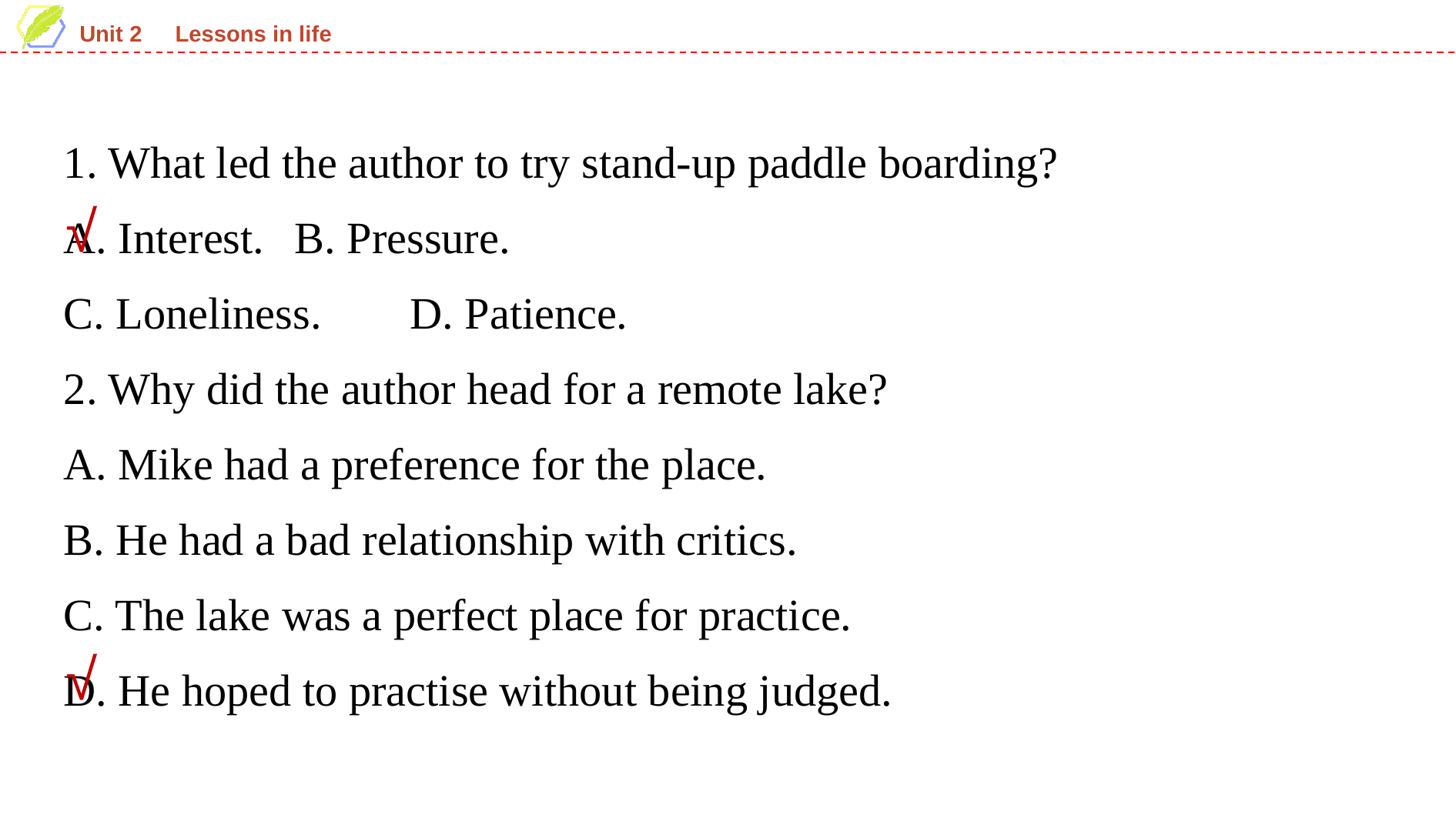

1. What led the author to try stand-up paddle boarding?
A. Interest. 	B. Pressure.
C. Loneliness. 	D. Patience.
2. Why did the author head for a remote lake?
A. Mike had a preference for the place.
B. He had a bad relationship with critics.
C. The lake was a perfect place for practice.
D. He hoped to practise without being judged.
√
√